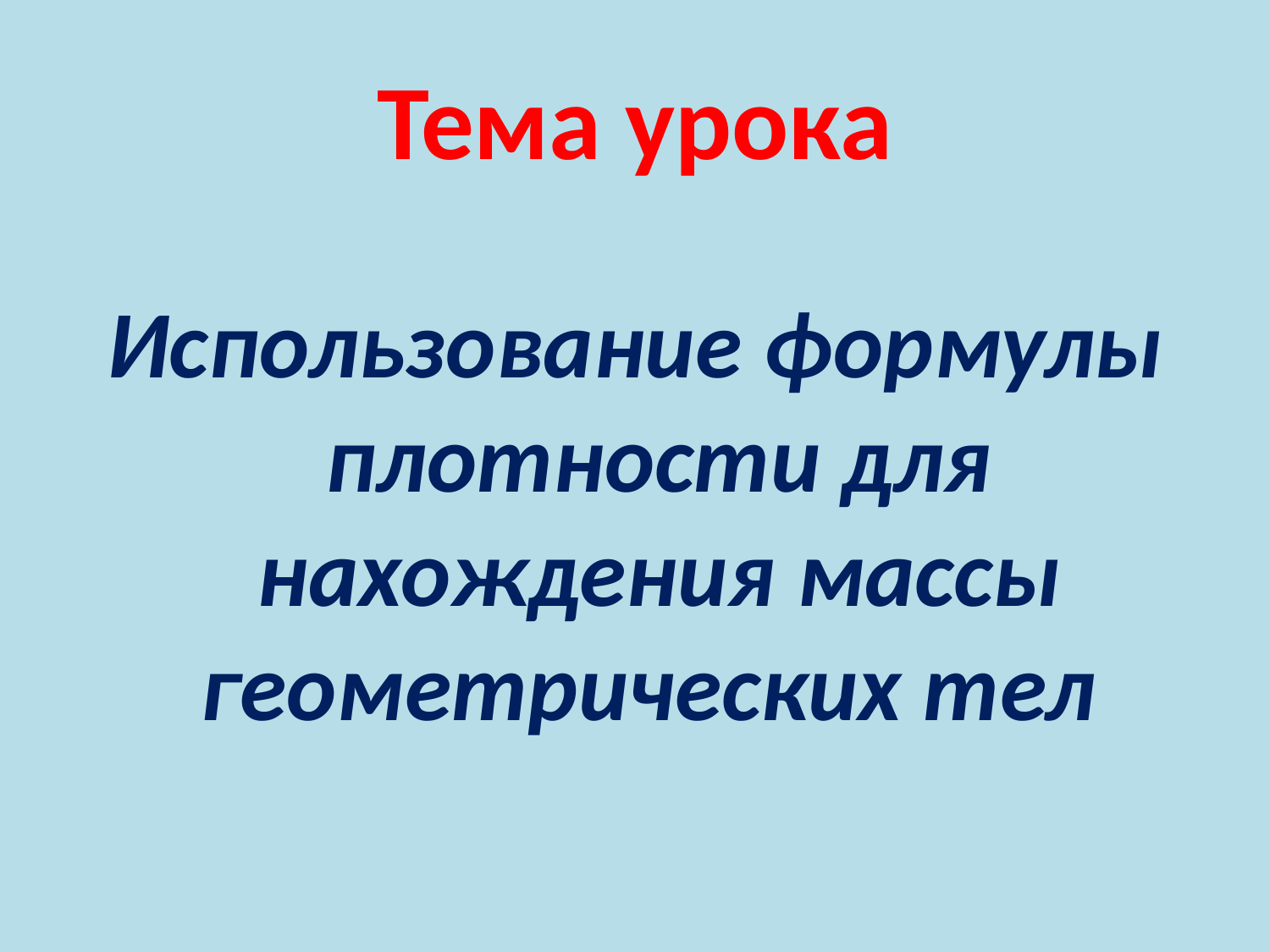

# Тема урока
Использование формулы плотности для нахождения массы геометрических тел